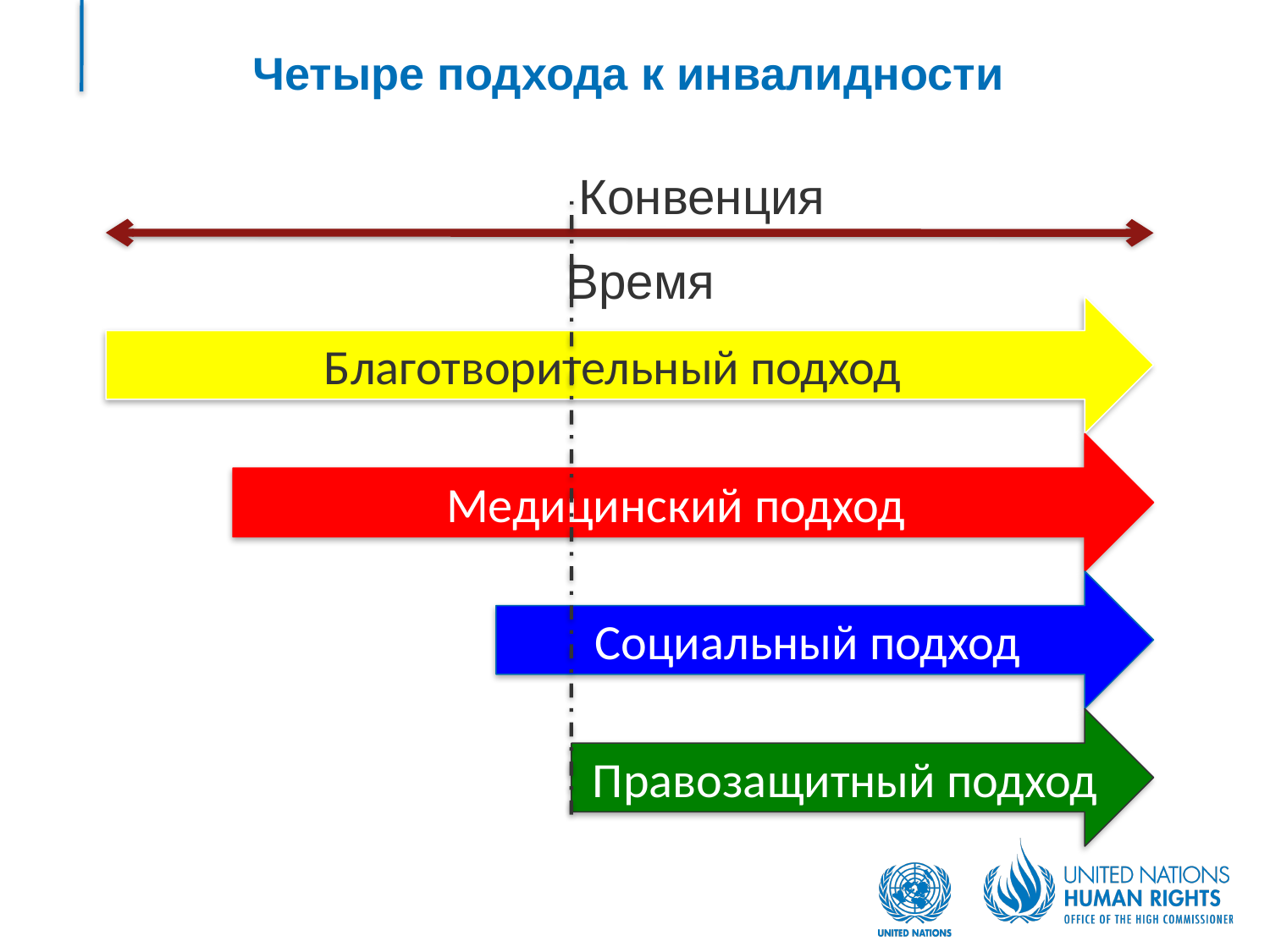

# Четыре подхода к инвалидности
Конвенция
Время
Благотворительный подход
Медицинский подход
Социальный подход
Правозащитный подход